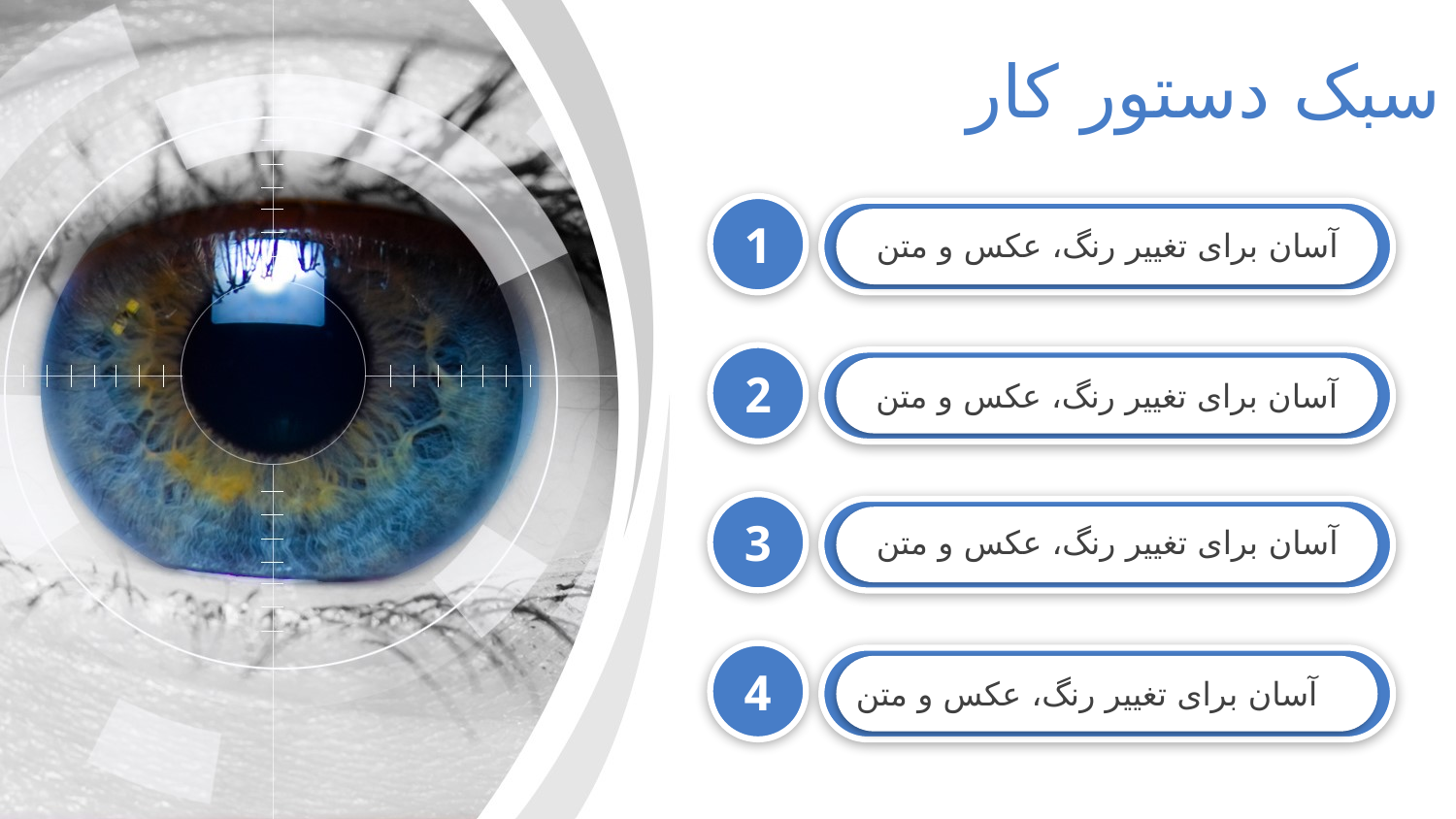

سبک دستور کار

1
آسان برای تغییر رنگ، عکس و متن

2
آسان برای تغییر رنگ، عکس و متن

3
آسان برای تغییر رنگ، عکس و متن

4
آسان برای تغییر رنگ، عکس و متن